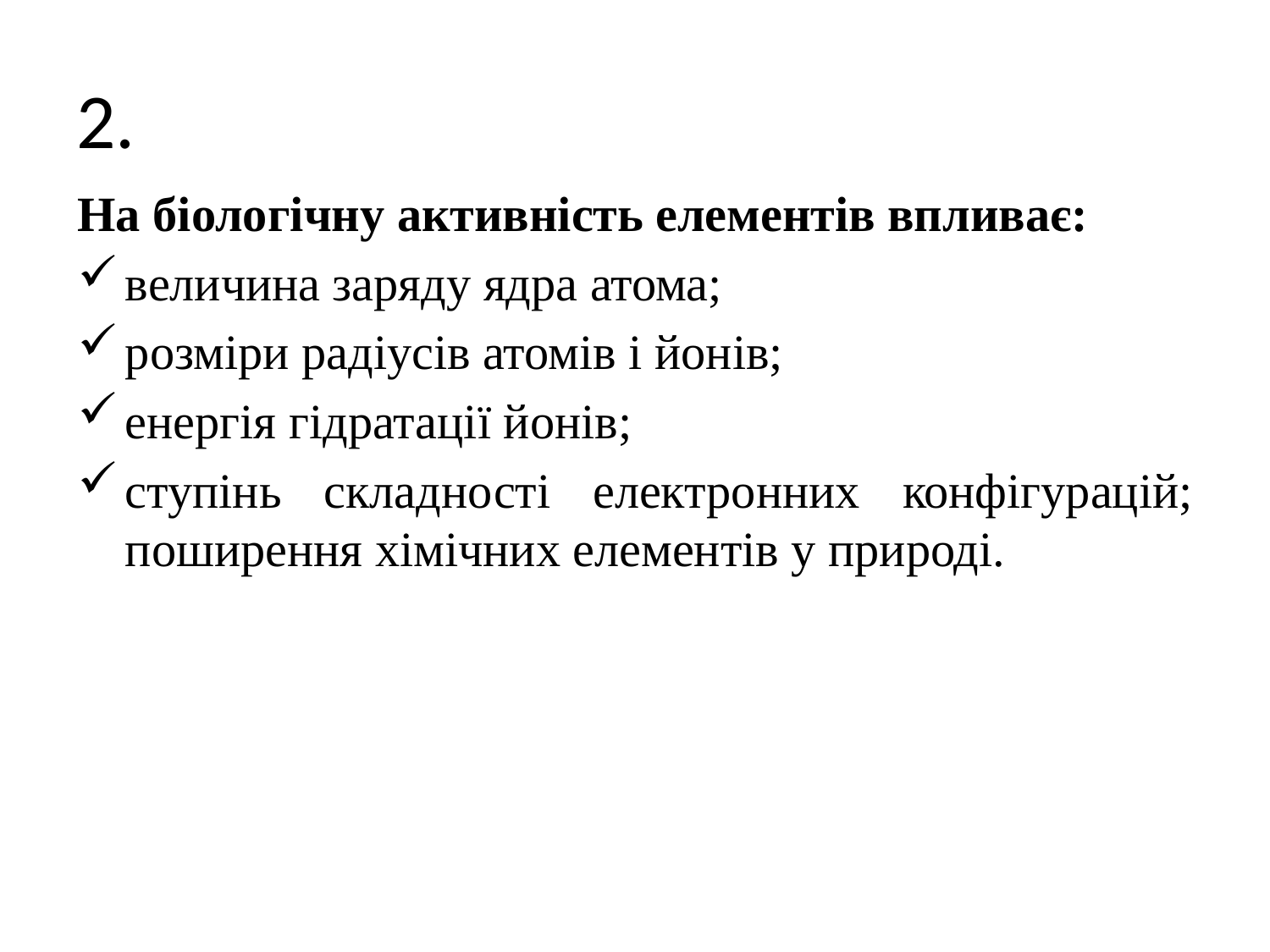

# 2.
На біологічну активність елементів впливає:
величина заряду ядра атома;
розміри радіусів атомів і йонів;
енергія гідратації йонів;
ступінь складності електронних конфігурацій; поширення хімічних елементів у природі.